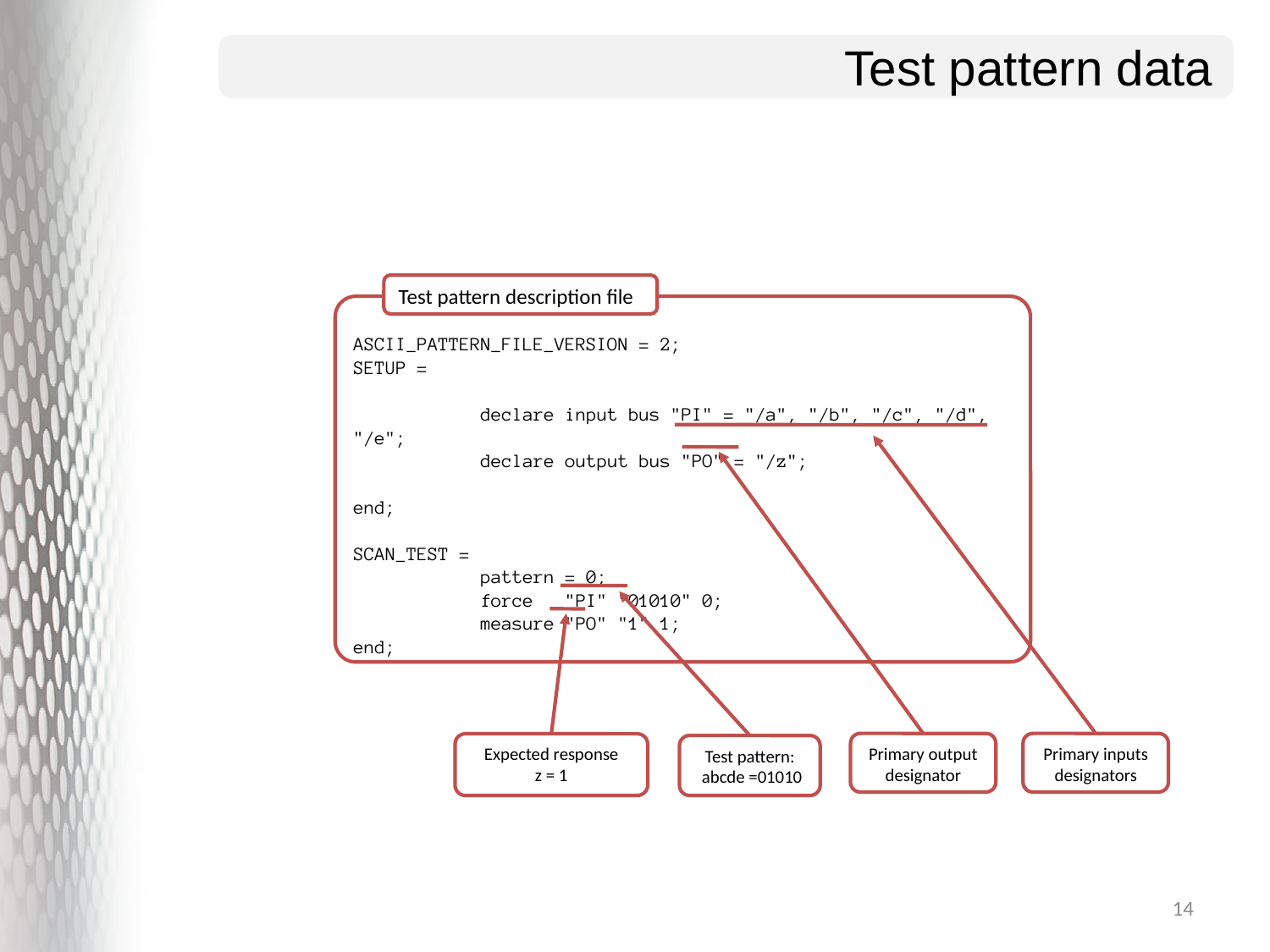

# Test pattern data
Test pattern description file
ASCII_PATTERN_FILE_VERSION = 2;
SETUP =

	declare input bus "PI" = "/a", "/b", "/c", "/d", "/e";
	declare output bus "PO" = "/z";

end;

SCAN_TEST =
	pattern = 0;
	force   "PI" "01010" 0;
	measure "PO" "1" 1;
end;

Primary output designator
Primary inputs designators
Expected response
z = 1
Test pattern:
 abcde =01010
14